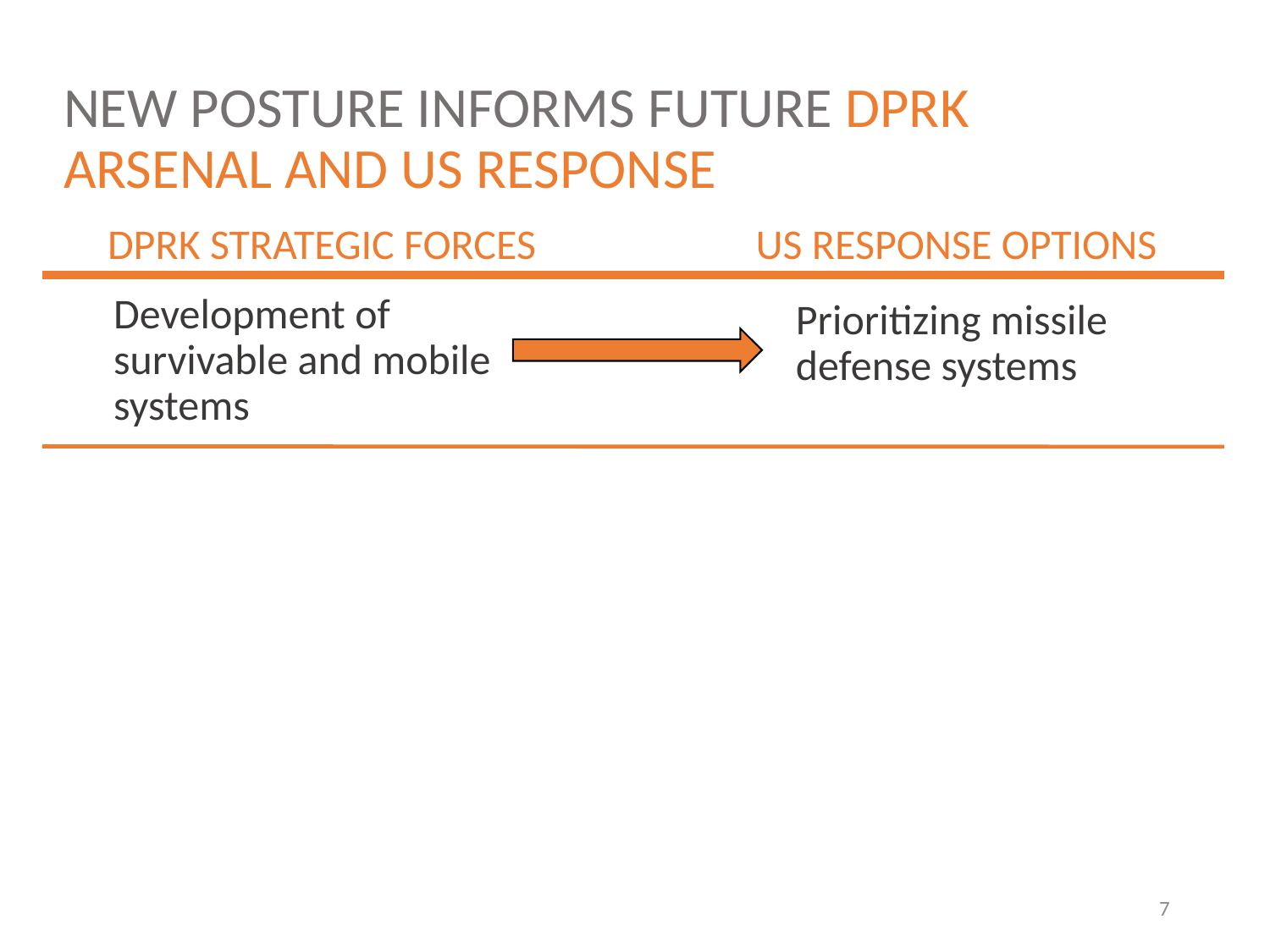

NEW POSTURE INFORMS FUTURE DPRK ARSENAL AND US RESPONSE
DPRK STRATEGIC FORCES
US RESPONSE OPTIONS
Development of survivable and mobile systems

Prioritizing missile defense systems

7